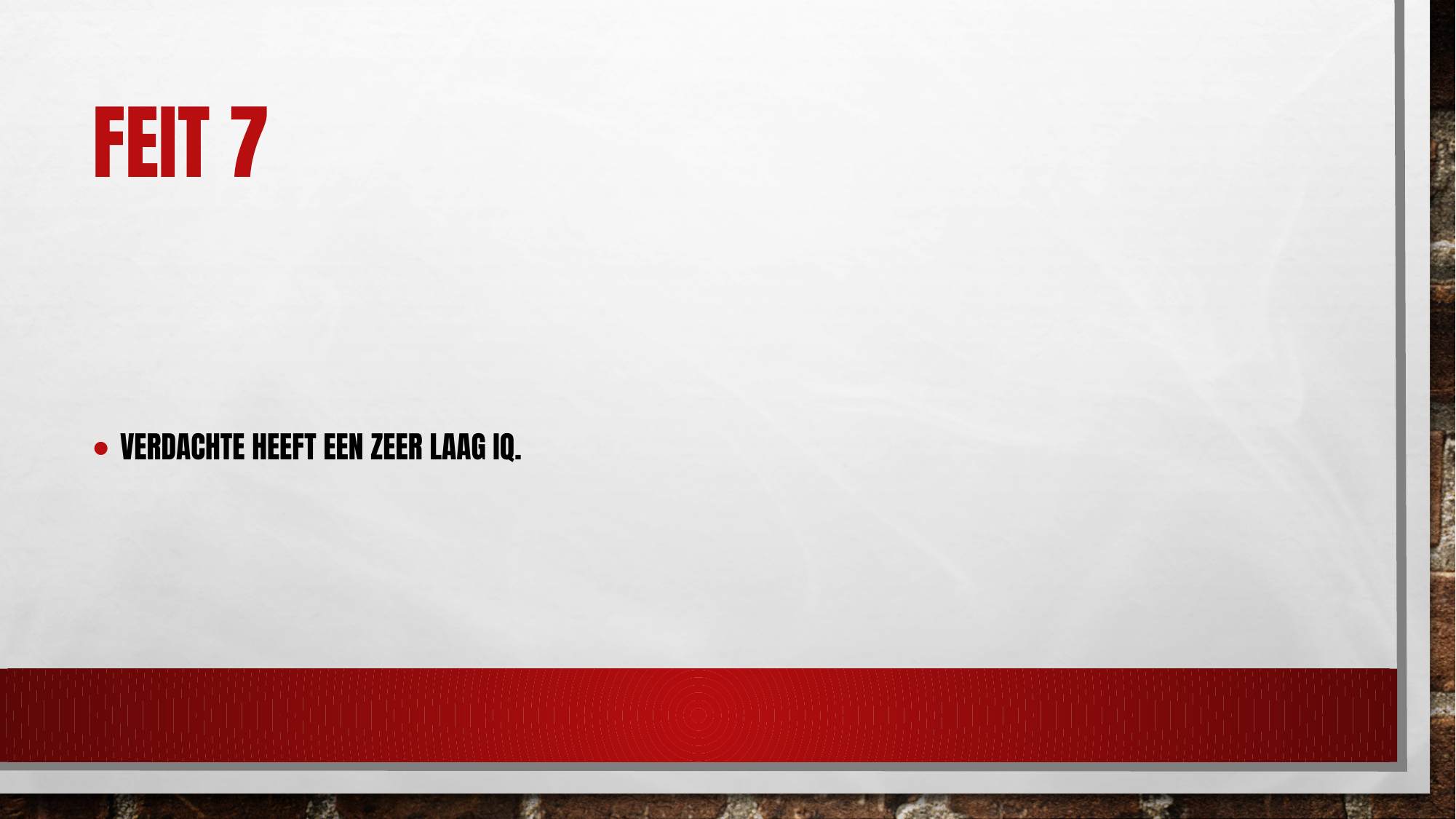

# Feit 7
Verdachte heeft een zeer laag IQ.